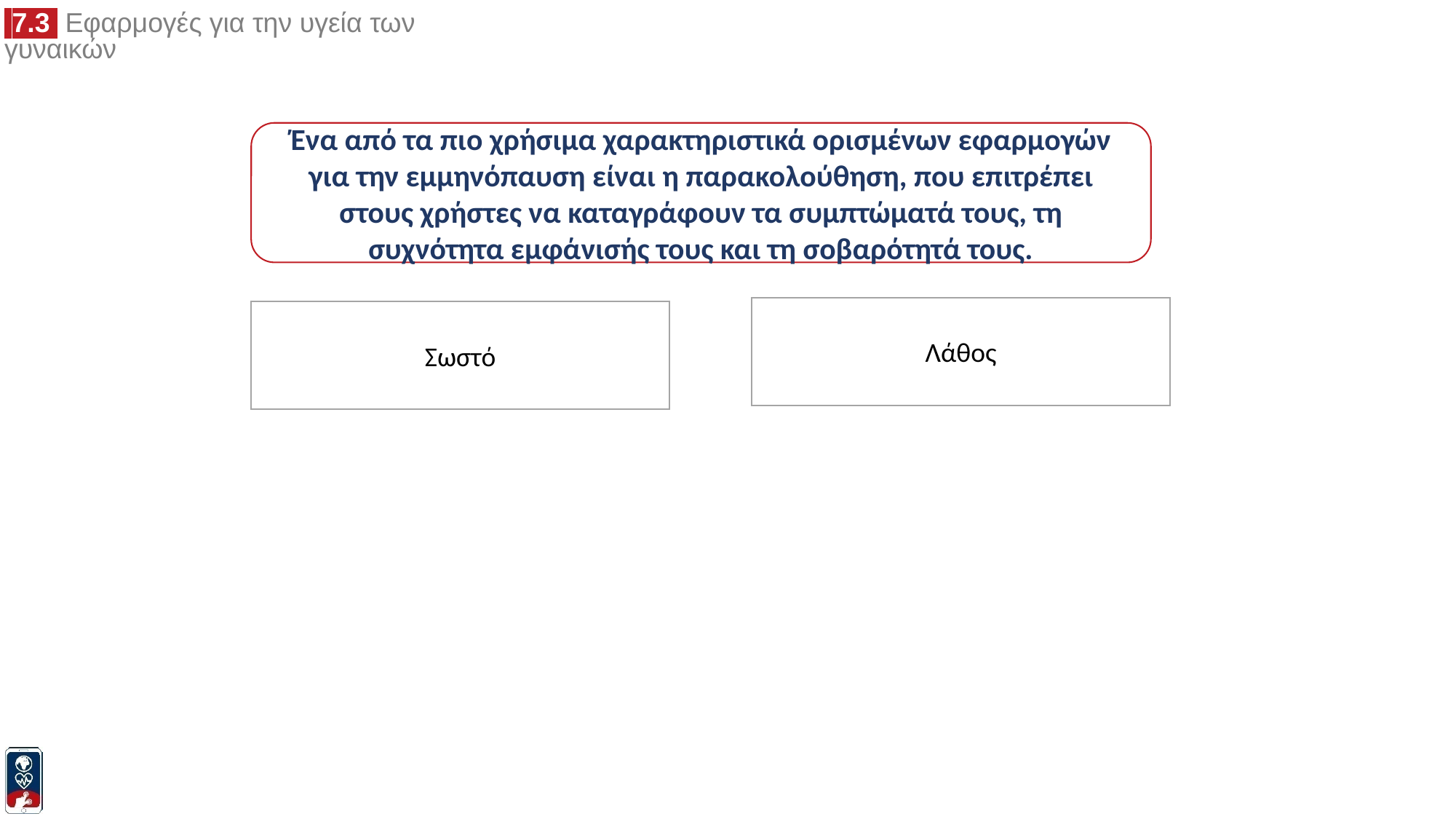

Ένα από τα πιο χρήσιμα χαρακτηριστικά ορισμένων εφαρμογών για την εμμηνόπαυση είναι η παρακολούθηση, που επιτρέπει στους χρήστες να καταγράφουν τα συμπτώματά τους, τη συχνότητα εμφάνισής τους και τη σοβαρότητά τους.
Λάθος
Σωστό